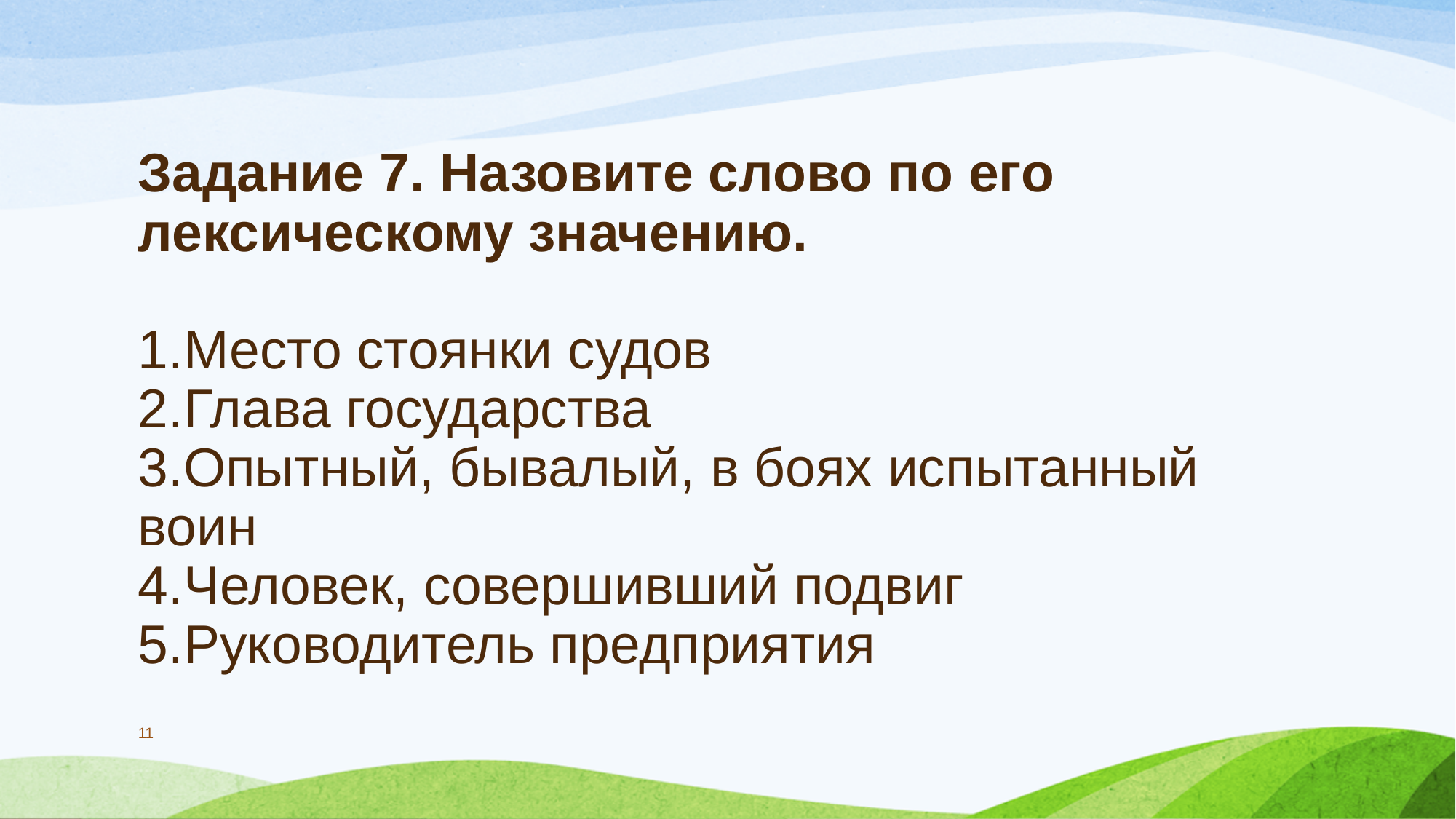

# Задание 7. Назовите слово по его лексическому значению. 1.Место стоянки судов 2.Глава государства 3.Опытный, бывалый, в боях испытанный воин 4.Человек, совершивший подвиг 5.Руководитель предприятия
11